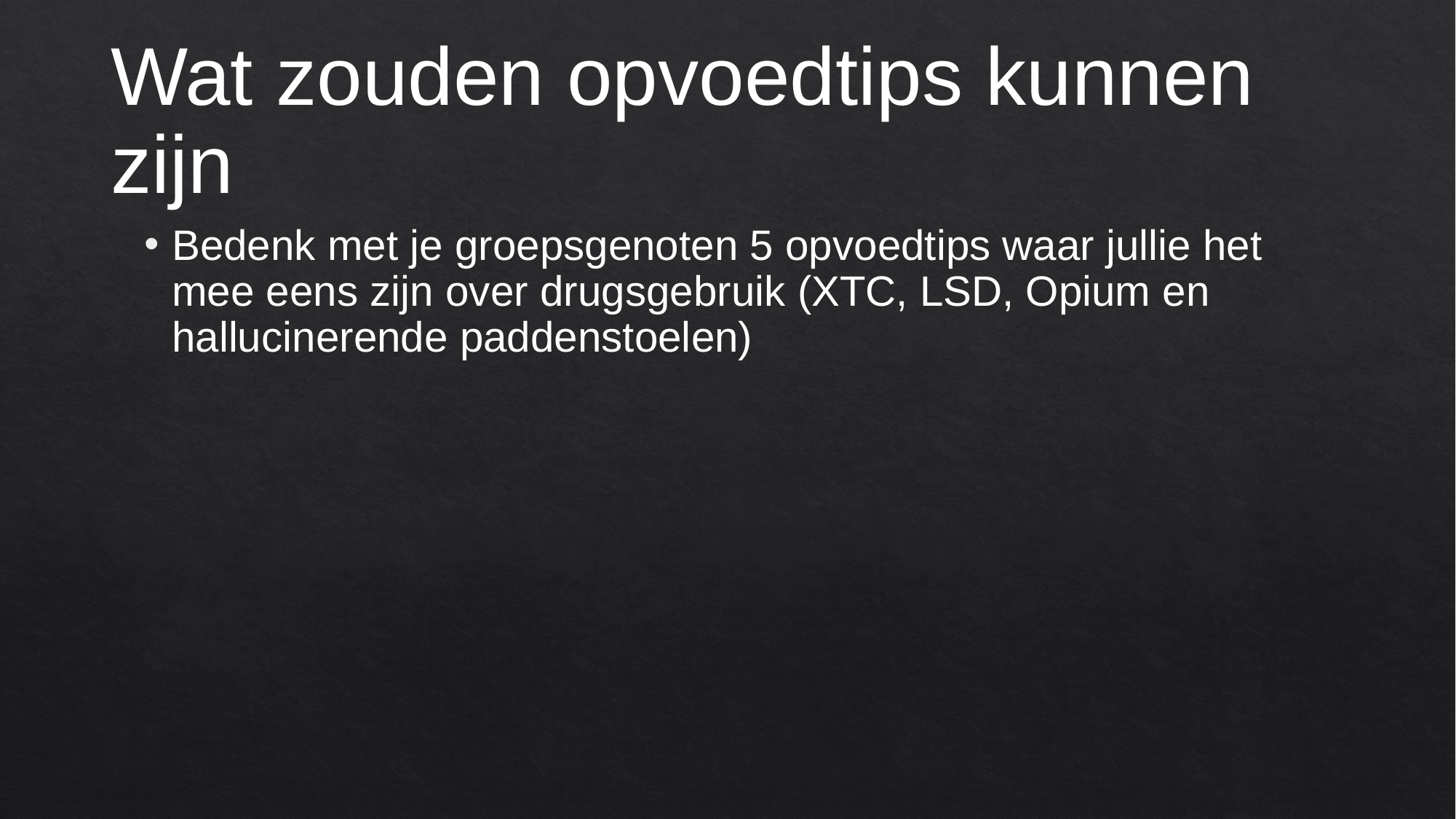

# Wat zouden opvoedtips kunnen zijn
Bedenk met je groepsgenoten 5 opvoedtips waar jullie het mee eens zijn over drugsgebruik (XTC, LSD, Opium en hallucinerende paddenstoelen)